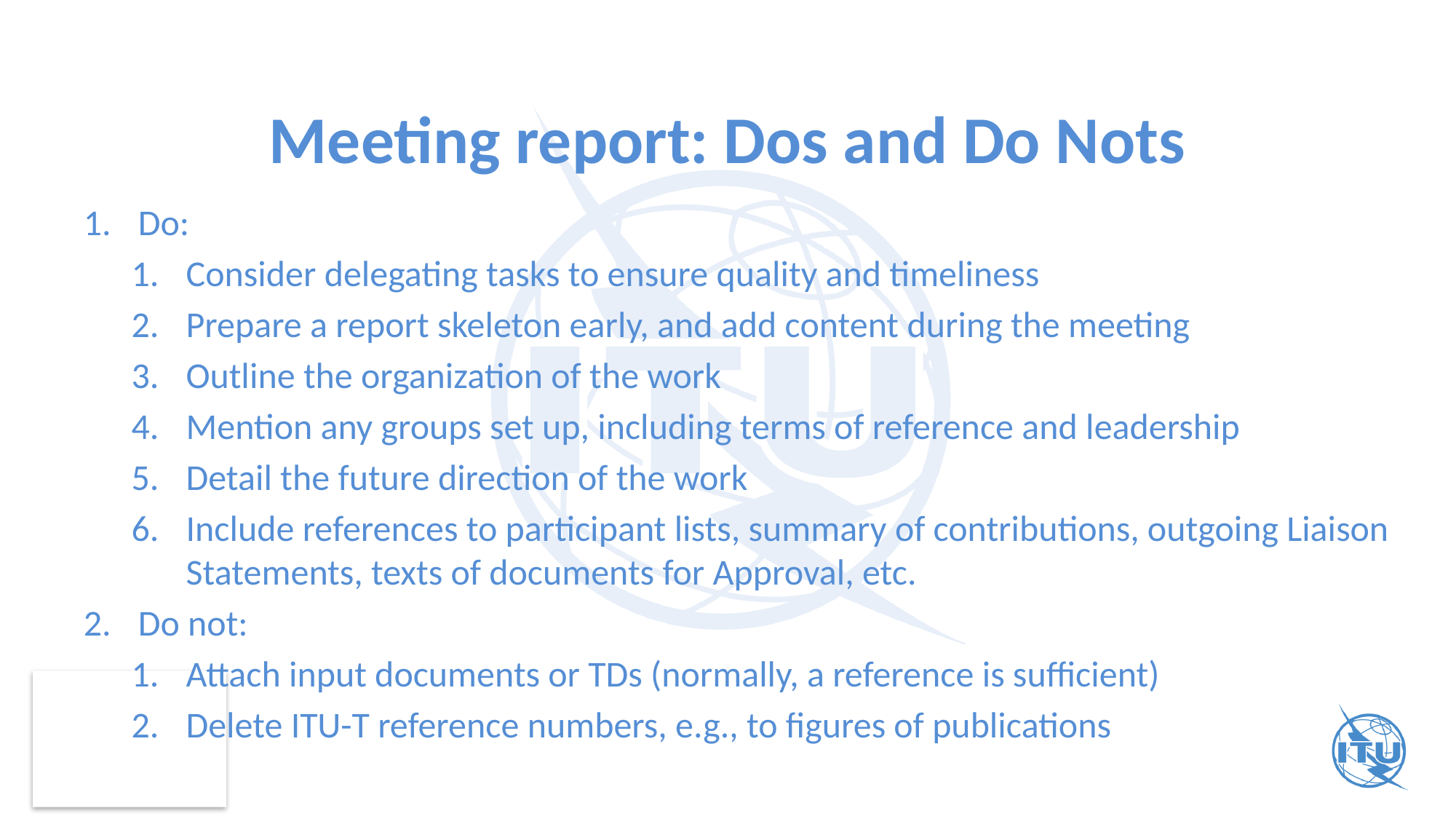

# Meeting report: Dos and Do Nots
Do:
Consider delegating tasks to ensure quality and timeliness
Prepare a report skeleton early, and add content during the meeting
Outline the organization of the work
Mention any groups set up, including terms of reference and leadership
Detail the future direction of the work
Include references to participant lists, summary of contributions, outgoing Liaison Statements, texts of documents for Approval, etc.
Do not:
Attach input documents or TDs (normally, a reference is sufficient)
Delete ITU-T reference numbers, e.g., to figures of publications